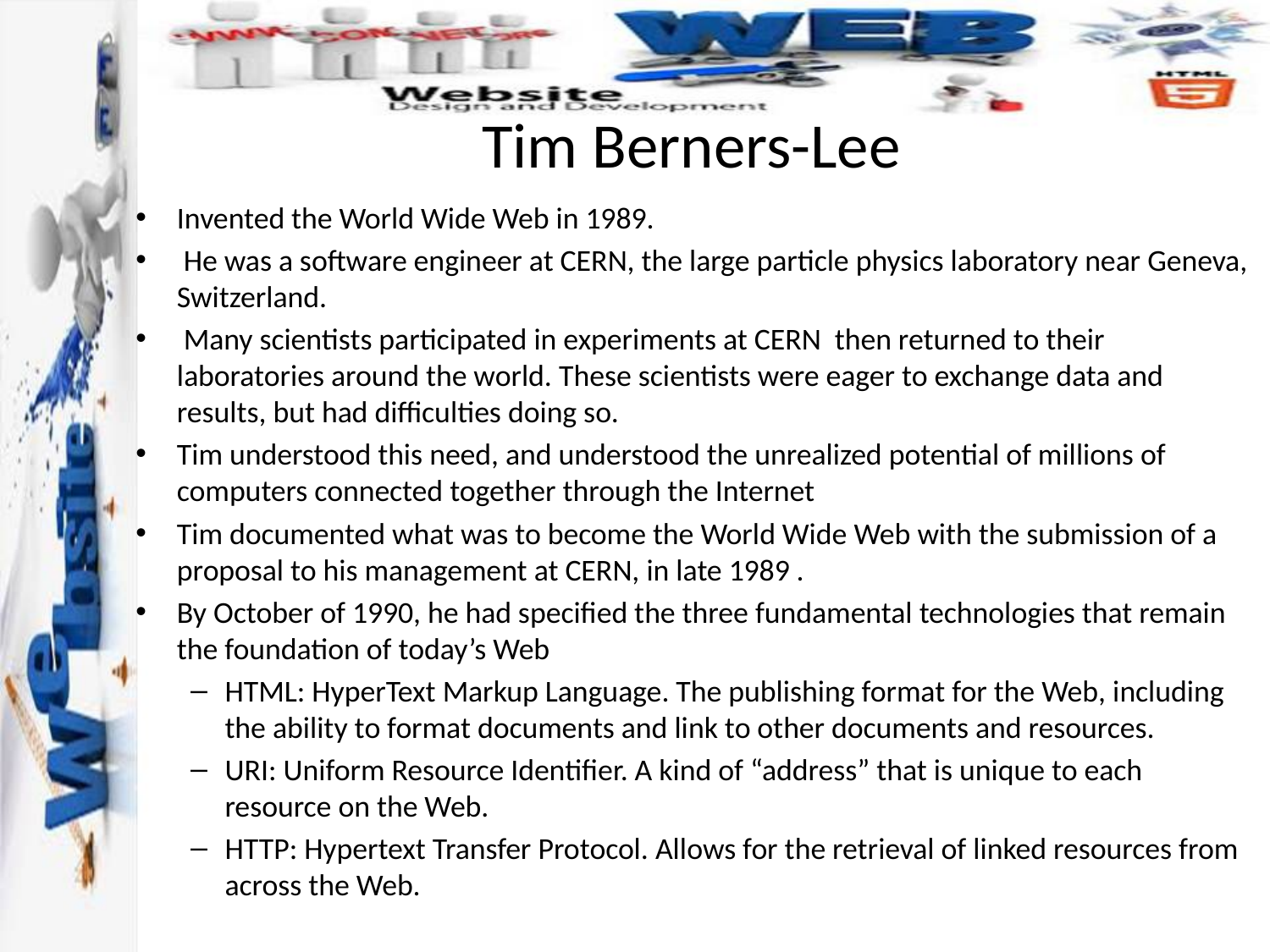

# Tim Berners-Lee
Invented the World Wide Web in 1989.
 He was a software engineer at CERN, the large particle physics laboratory near Geneva, Switzerland.
 Many scientists participated in experiments at CERN  then returned to their laboratories around the world. These scientists were eager to exchange data and results, but had difficulties doing so.
Tim understood this need, and understood the unrealized potential of millions of computers connected together through the Internet
Tim documented what was to become the World Wide Web with the submission of a proposal to his management at CERN, in late 1989 .
By October of 1990, he had specified the three fundamental technologies that remain the foundation of today’s Web
HTML: HyperText Markup Language. The publishing format for the Web, including the ability to format documents and link to other documents and resources.
URI: Uniform Resource Identifier. A kind of “address” that is unique to each resource on the Web.
HTTP: Hypertext Transfer Protocol. Allows for the retrieval of linked resources from across the Web.